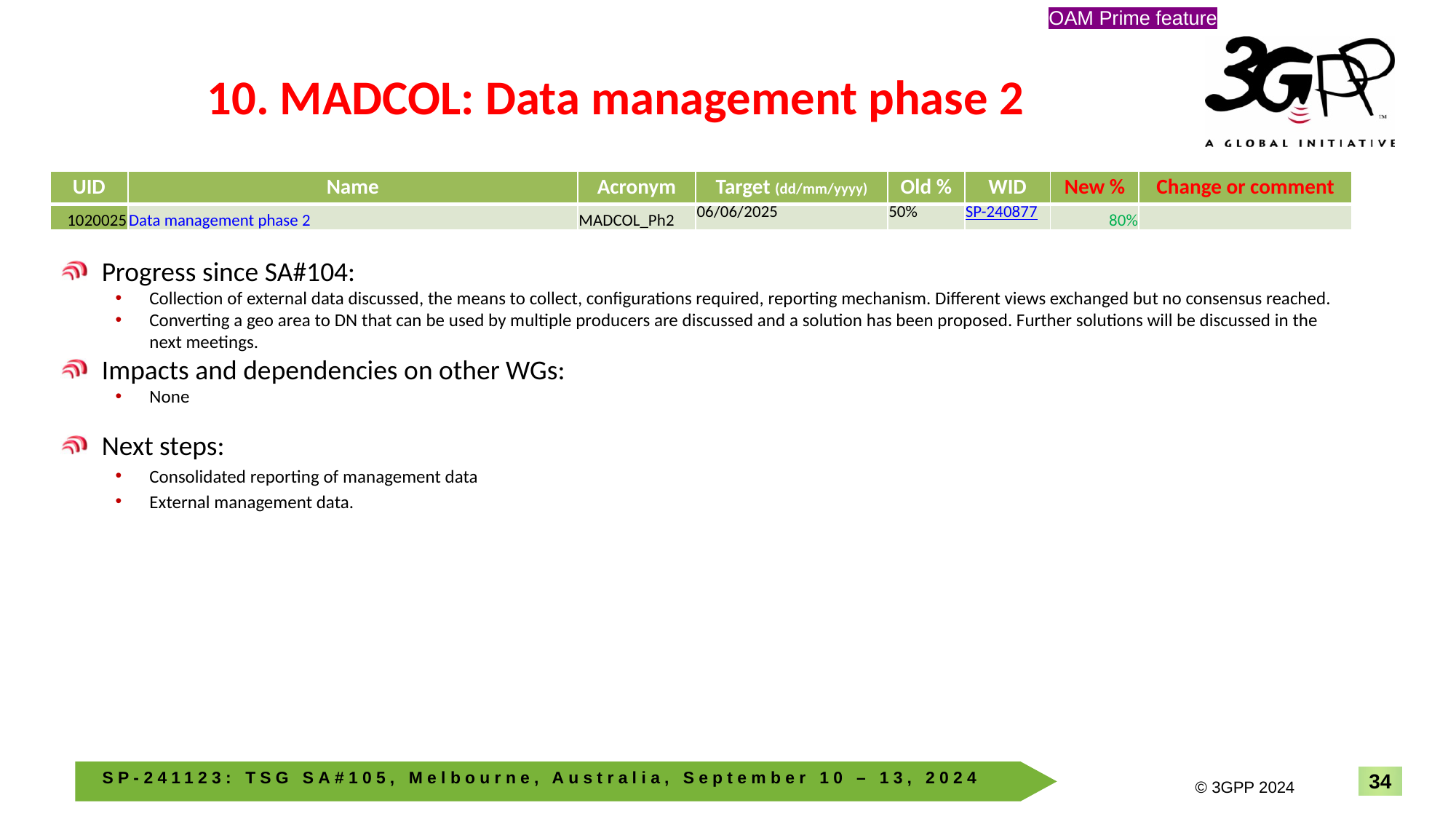

OAM Prime feature
# 10. MADCOL: Data management phase 2
| UID | Name | Acronym | Target (dd/mm/yyyy) | Old % | WID | New % | Change or comment |
| --- | --- | --- | --- | --- | --- | --- | --- |
| 1020025 | Data management phase 2 | MADCOL\_Ph2 | 06/06/2025 | 50% | SP-240877 | 80% |  |
Progress since SA#104:
Collection of external data discussed, the means to collect, configurations required, reporting mechanism. Different views exchanged but no consensus reached.
Converting a geo area to DN that can be used by multiple producers are discussed and a solution has been proposed. Further solutions will be discussed in the next meetings.
Impacts and dependencies on other WGs:
None

Next steps:
Consolidated reporting of management data
External management data.